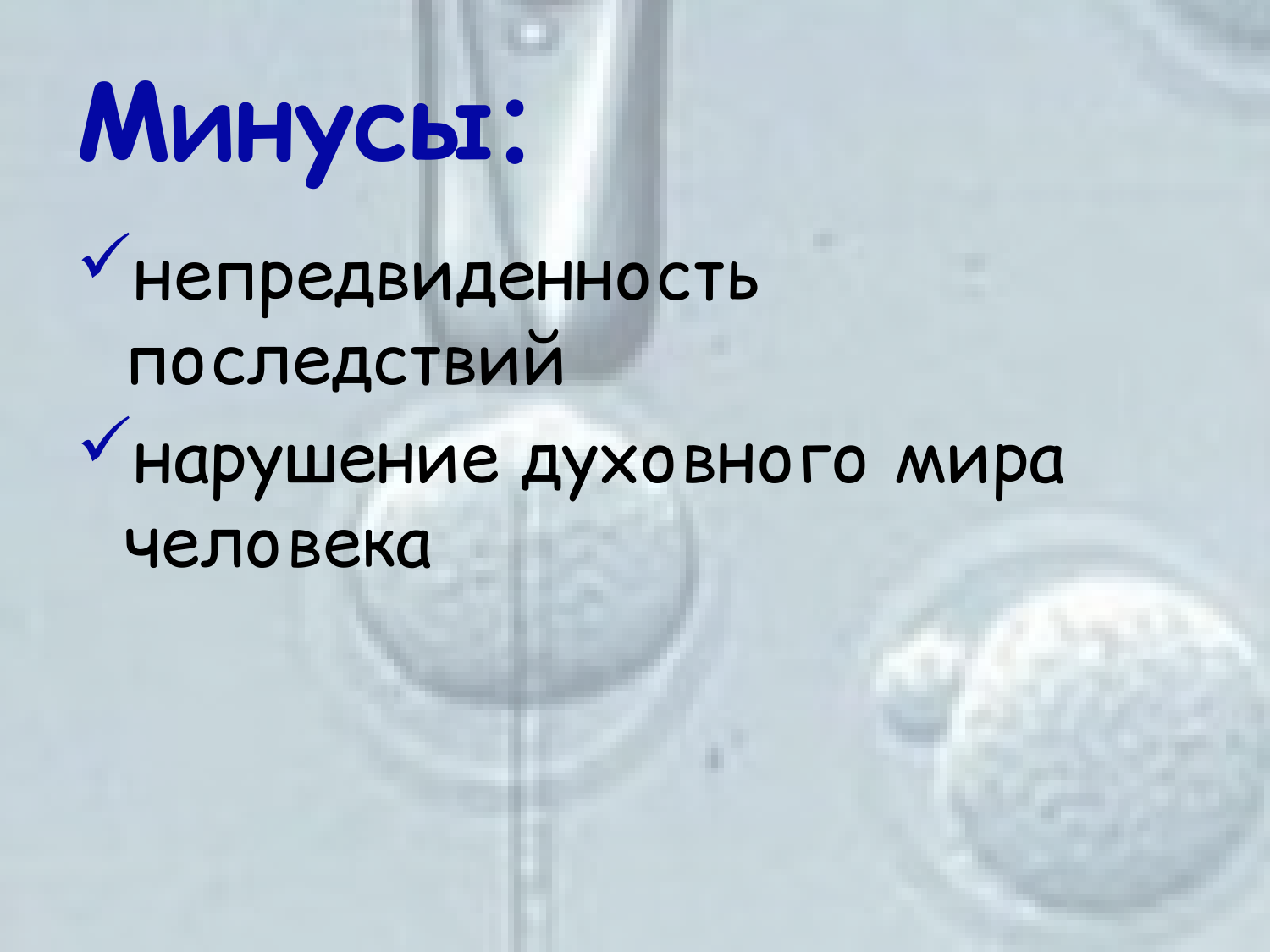

# Минусы:
непредвиденность последствий
нарушение духовного мира человека